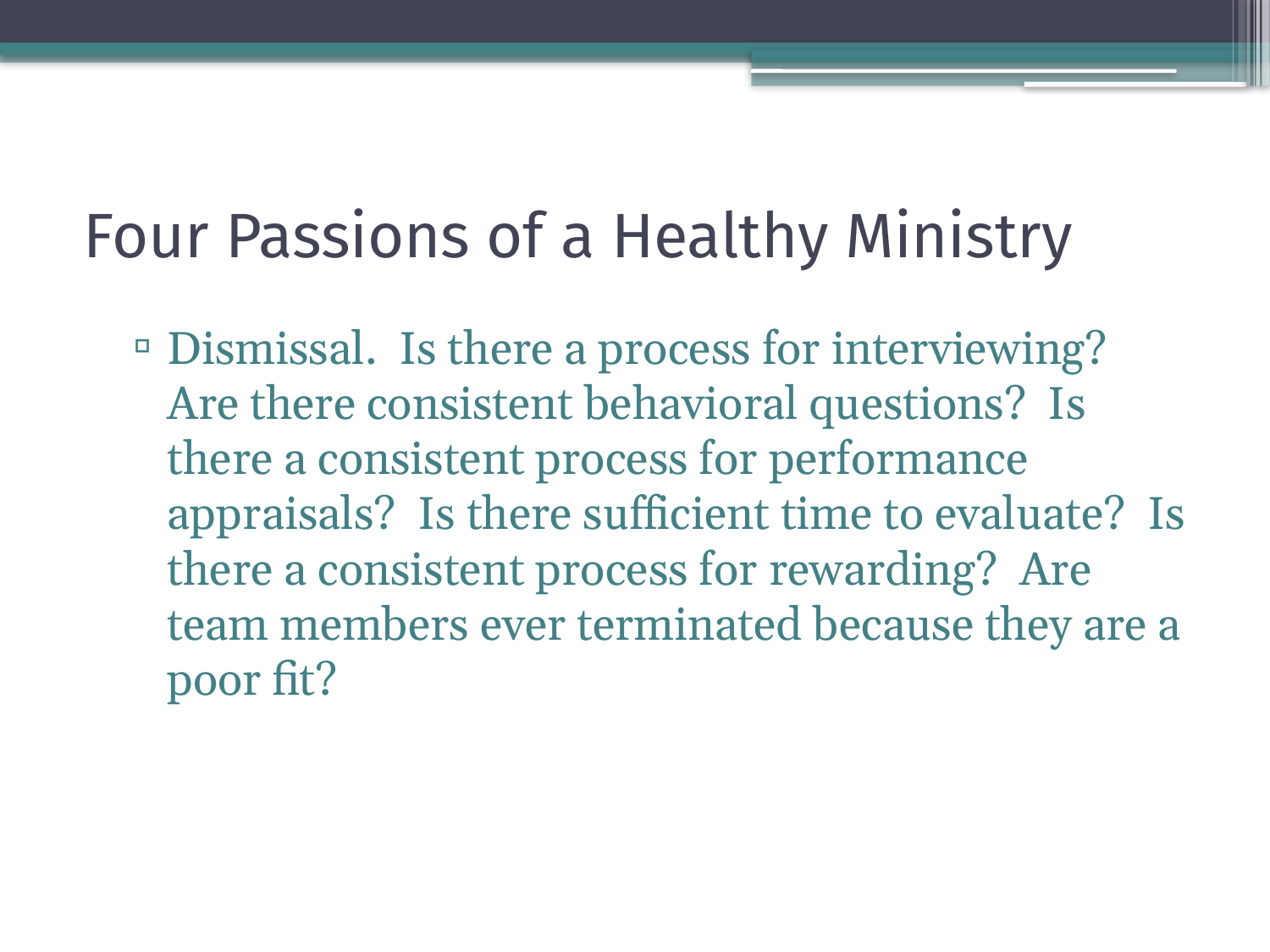

# Four Passions of a Healthy Ministry
Dismissal.  Is there a process for interviewing?  Are there consistent behavioral questions?  Is there a consistent process for performance appraisals?  Is there sufficient time to evaluate?  Is there a consistent process for rewarding?  Are team members ever terminated because they are a poor fit?